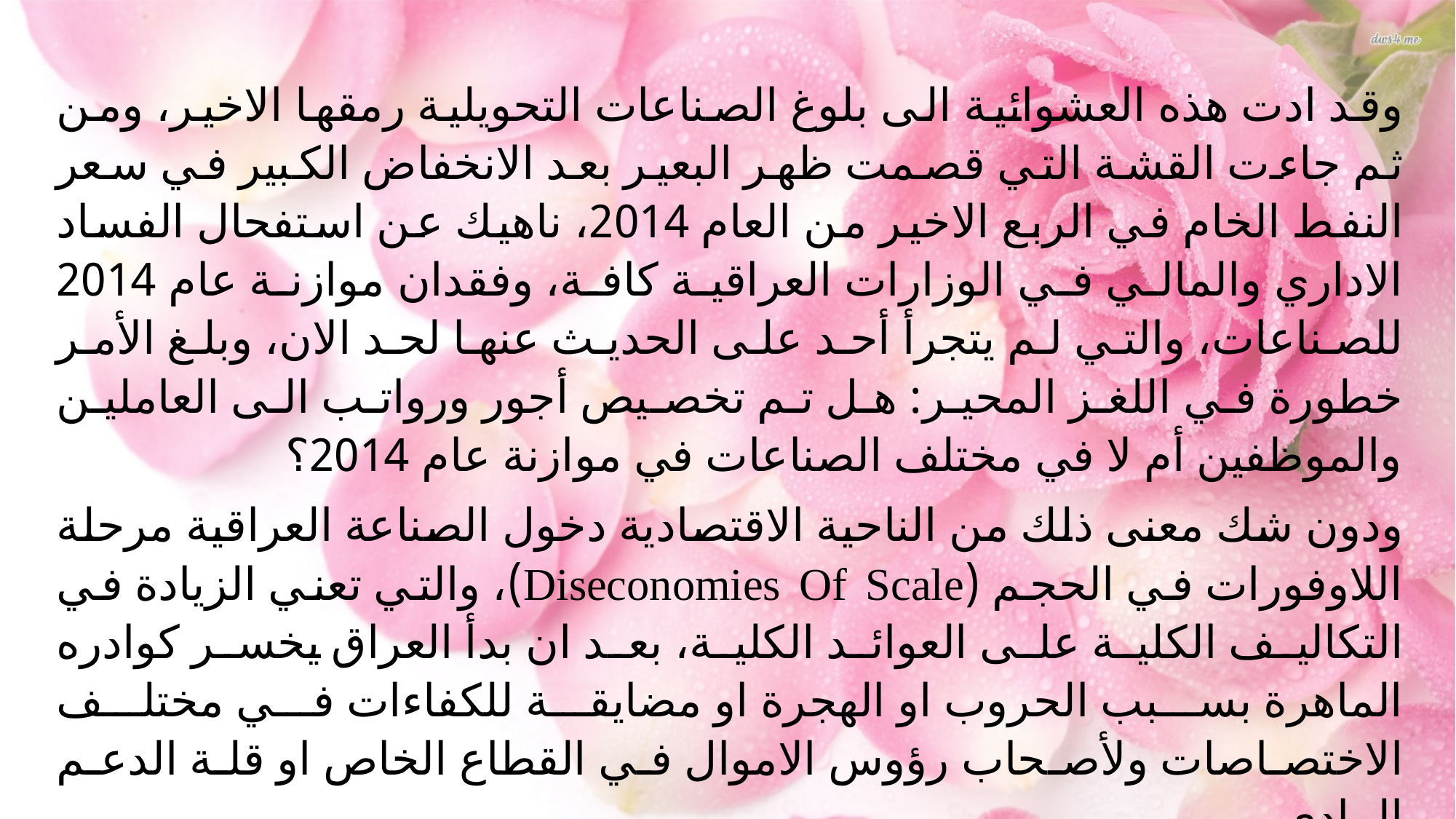

وقد ادت هذه العشوائية الى بلوغ الصناعات التحويلية رمقها الاخير، ومن ثم جاءت القشة التي قصمت ظهر البعير بعد الانخفاض الكبير في سعر النفط الخام في الربع الاخير من العام 2014، ناهيك عن استفحال الفساد الاداري والمالي في الوزارات العراقية كافة، وفقدان موازنة عام 2014 للصناعات، والتي لم يتجرأ أحد على الحديث عنها لحد الان، وبلغ الأمر خطورة في اللغز المحير: هل تم تخصيص أجور ورواتب الى العاملين والموظفين أم لا في مختلف الصناعات في موازنة عام 2014؟
ودون شك معنى ذلك من الناحية الاقتصادية دخول الصناعة العراقية مرحلة اللاوفورات في الحجم (Diseconomies Of Scale)، والتي تعني الزيادة في التكاليف الكلية على العوائد الكلية، بعد ان بدأ العراق يخسر كوادره الماهرة بسبب الحروب او الهجرة او مضايقة للكفاءات في مختلف الاختصاصات ولأصحاب رؤوس الاموال في القطاع الخاص او قلة الدعم المادي.